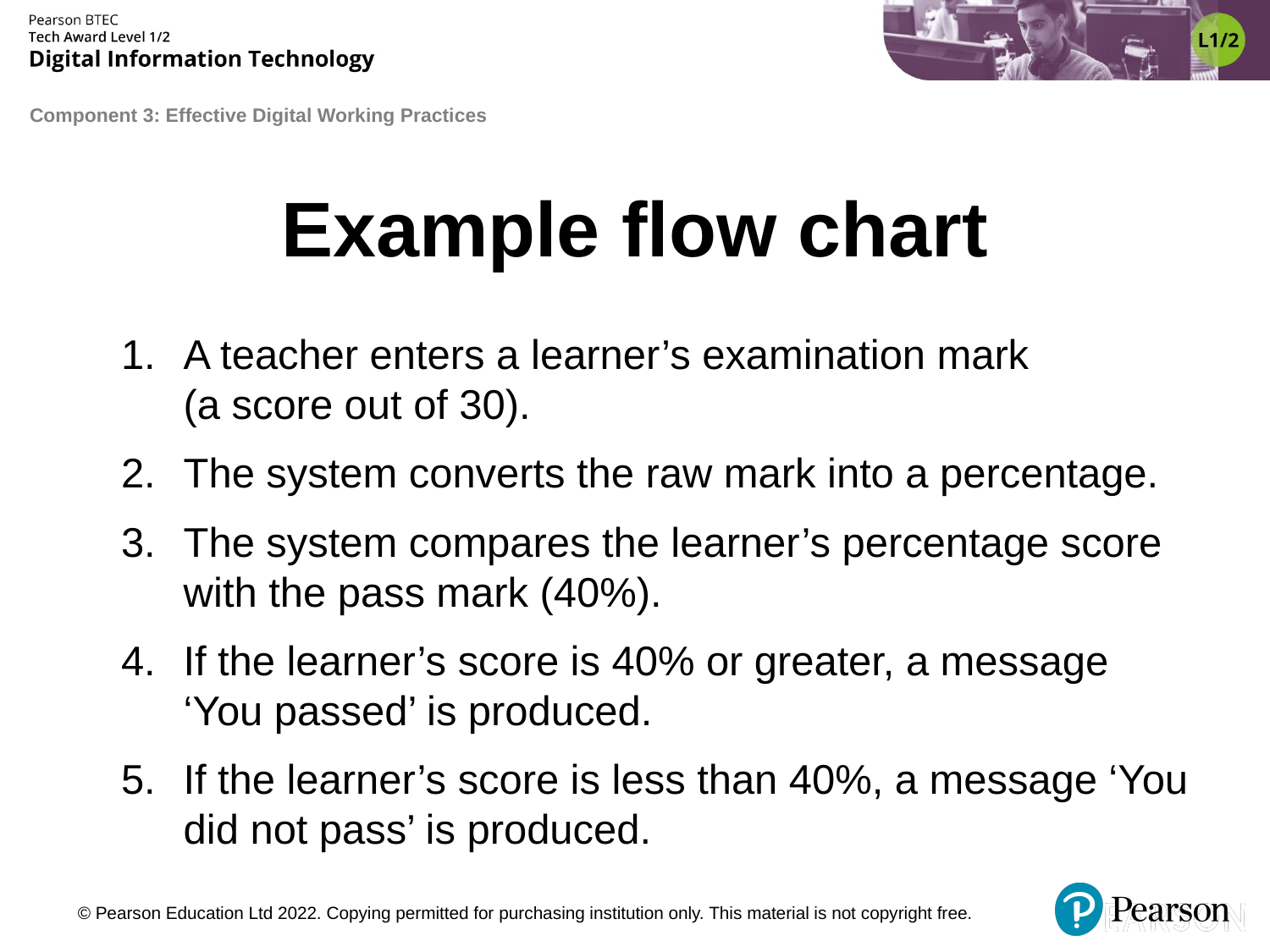

# Example flow chart
A teacher enters a learner’s examination mark
(a score out of 30).
The system converts the raw mark into a percentage.
The system compares the learner’s percentage score with the pass mark (40%).
If the learner’s score is 40% or greater, a message ‘You passed’ is produced.
If the learner’s score is less than 40%, a message ‘You did not pass’ is produced.
© Pearson Education Ltd 2022. Copying permitted for purchasing institution only. This material is not copyright free.